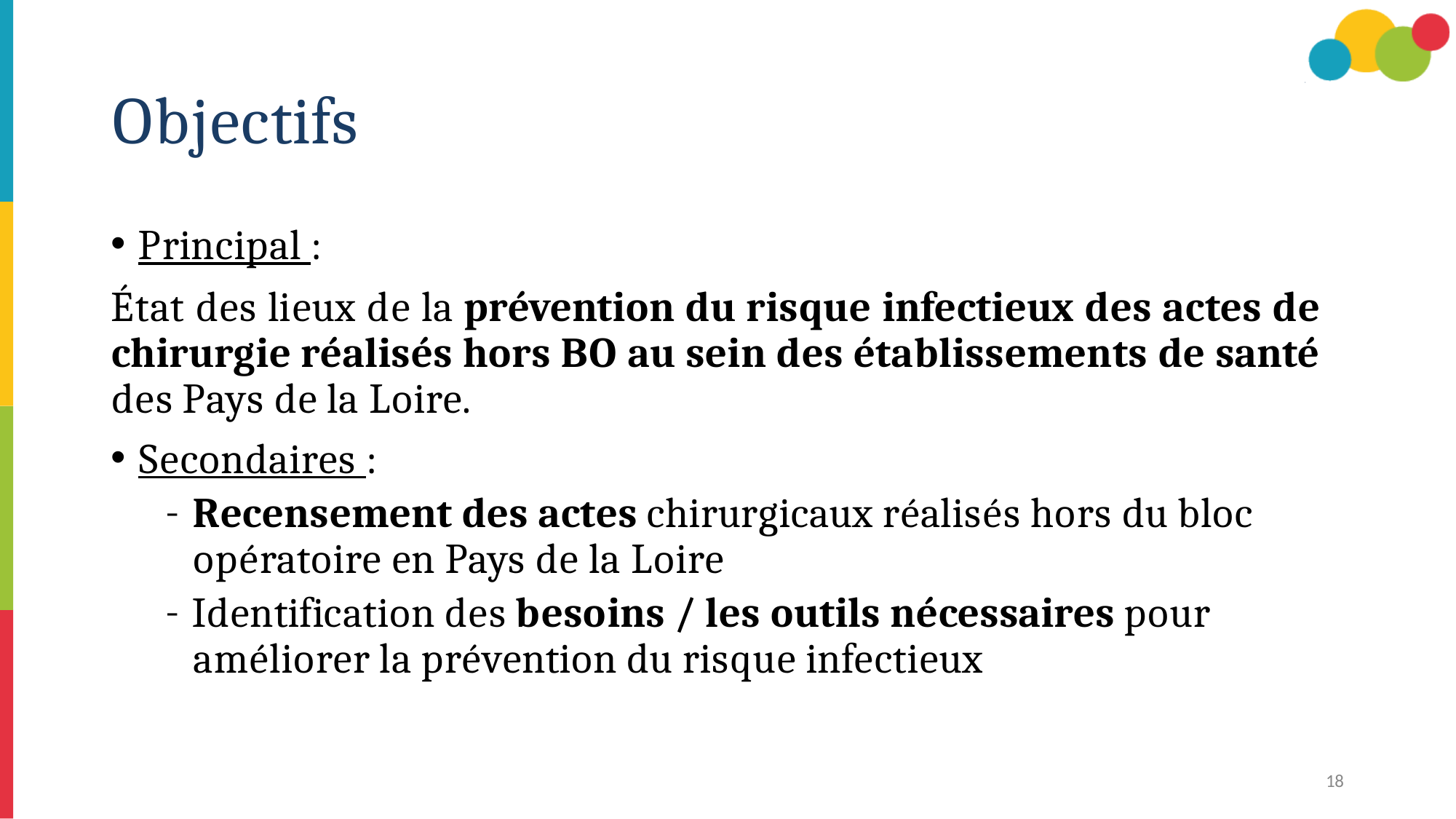

# Objectifs
Principal :
État des lieux de la prévention du risque infectieux des actes de chirurgie réalisés hors BO au sein des établissements de santé des Pays de la Loire.
Secondaires :
Recensement des actes chirurgicaux réalisés hors du bloc opératoire en Pays de la Loire
Identification des besoins / les outils nécessaires pour améliorer la prévention du risque infectieux
18